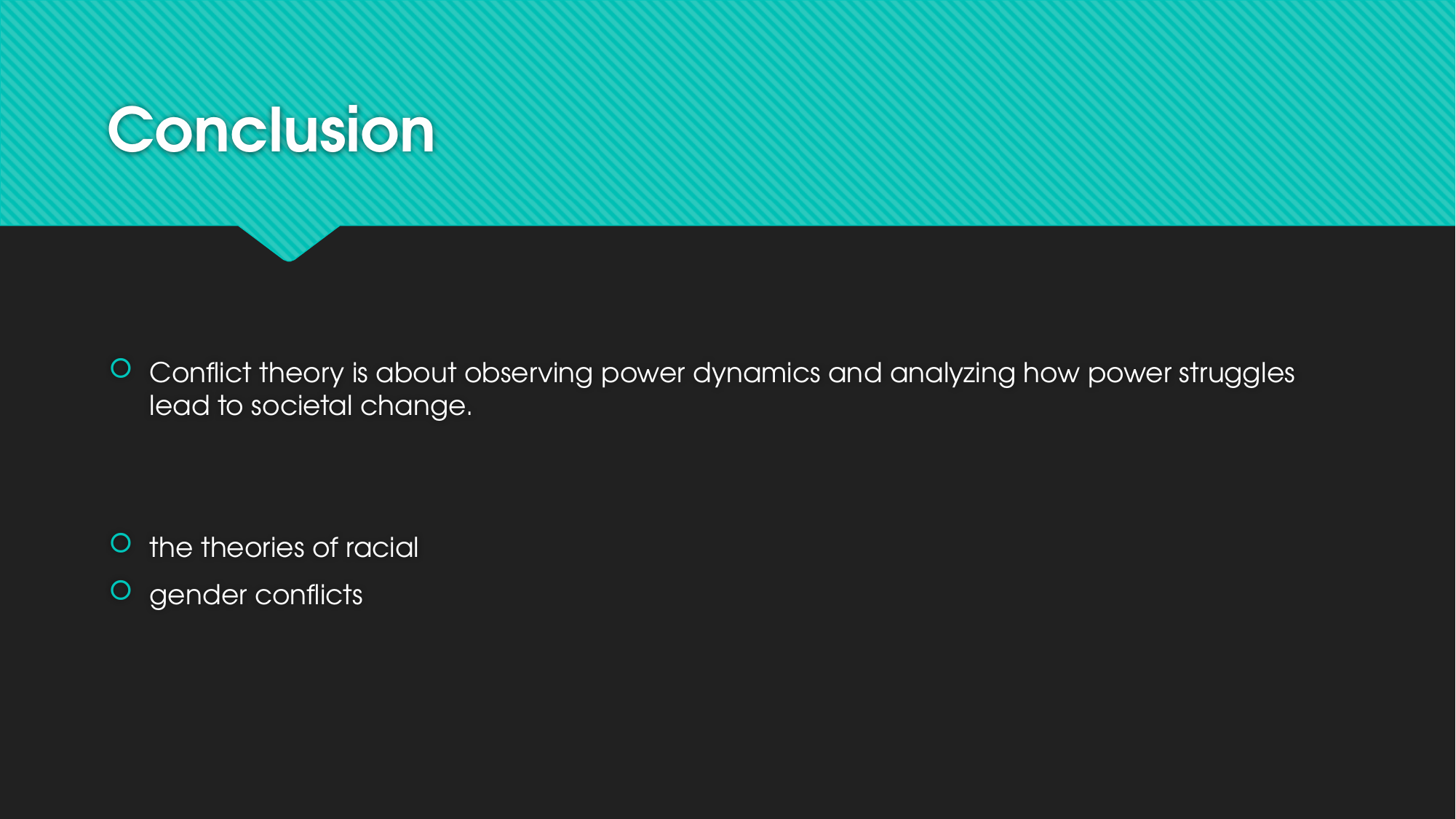

# Conclusion
Conflict theory is about observing power dynamics and analyzing how power struggles lead to societal change.

the theories of racial
gender conflicts